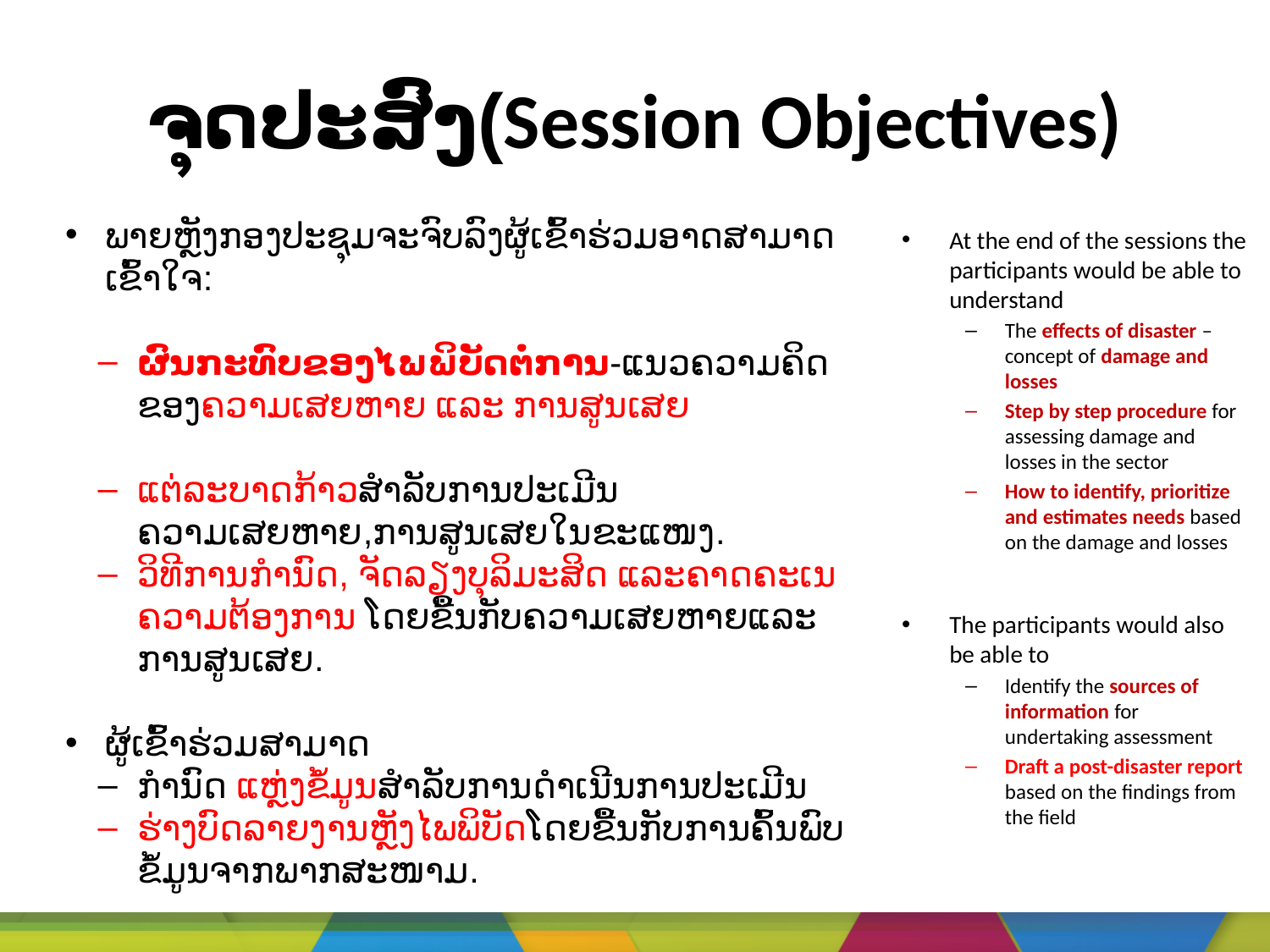

# ຈຸດປະສົງ(Session Objectives)
ພາຍຫຼັງກອງປະຊຸມຈະຈົບລົງຜູ້ເຂົ້າຮ່ວມອາດສາມາດເຂົ້າໃຈ:

ຜົນກະທົບຂອງໄພພິບັດຕໍ່ການ-ແນວຄວາມຄິດຂອງຄວາມເສຍຫາຍ ແລະ ການສູນເສຍ

ແຕ່ລະບາດກ້າວສຳລັບການປະເມີນຄວາມເສຍຫາຍ,ການສູນເສຍໃນຂະແໜງ.
ວິທີການກໍານົດ, ຈັດລຽງບຸລິມະສິດ ແລະຄາດຄະເນຄວາມຕ້ອງການ ໂດຍຂື້ນກັບຄວາມເສຍຫາຍແລະການສູນເສຍ.

ຜູ້ເຂົ້າຮ່ວມສາມາດ
ກໍານົດ ແຫຼ່ງຂໍ້ມູນສຳລັບການດຳເນີນການປະເມີນ
ຮ່າງບົດລາຍງານຫຼັງໄພພິບັດໂດຍຂື້ນກັບການຄົ້ນພົບຂໍ້ມູນຈາກພາກສະໜາມ.

At the end of the sessions the participants would be able to understand
The effects of disaster –concept of damage and losses
Step by step procedure for assessing damage and losses in the sector
How to identify, prioritize and estimates needs based on the damage and losses

The participants would also be able to
Identify the sources of information for undertaking assessment
Draft a post-disaster report based on the findings from the field